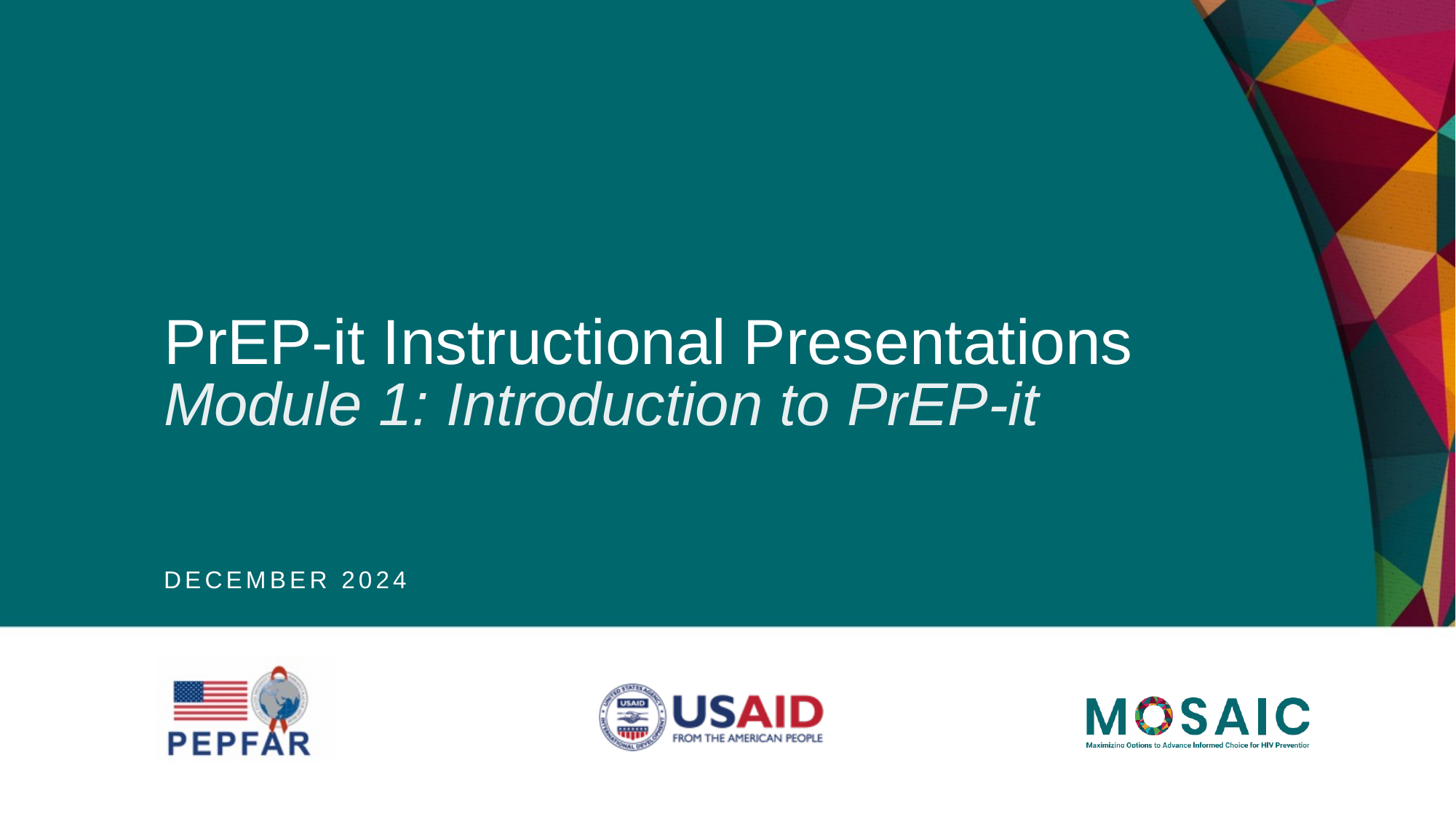

# PrEP-it Instructional Presentations Module 1: Introduction to PrEP-it

DECEMBER 2024